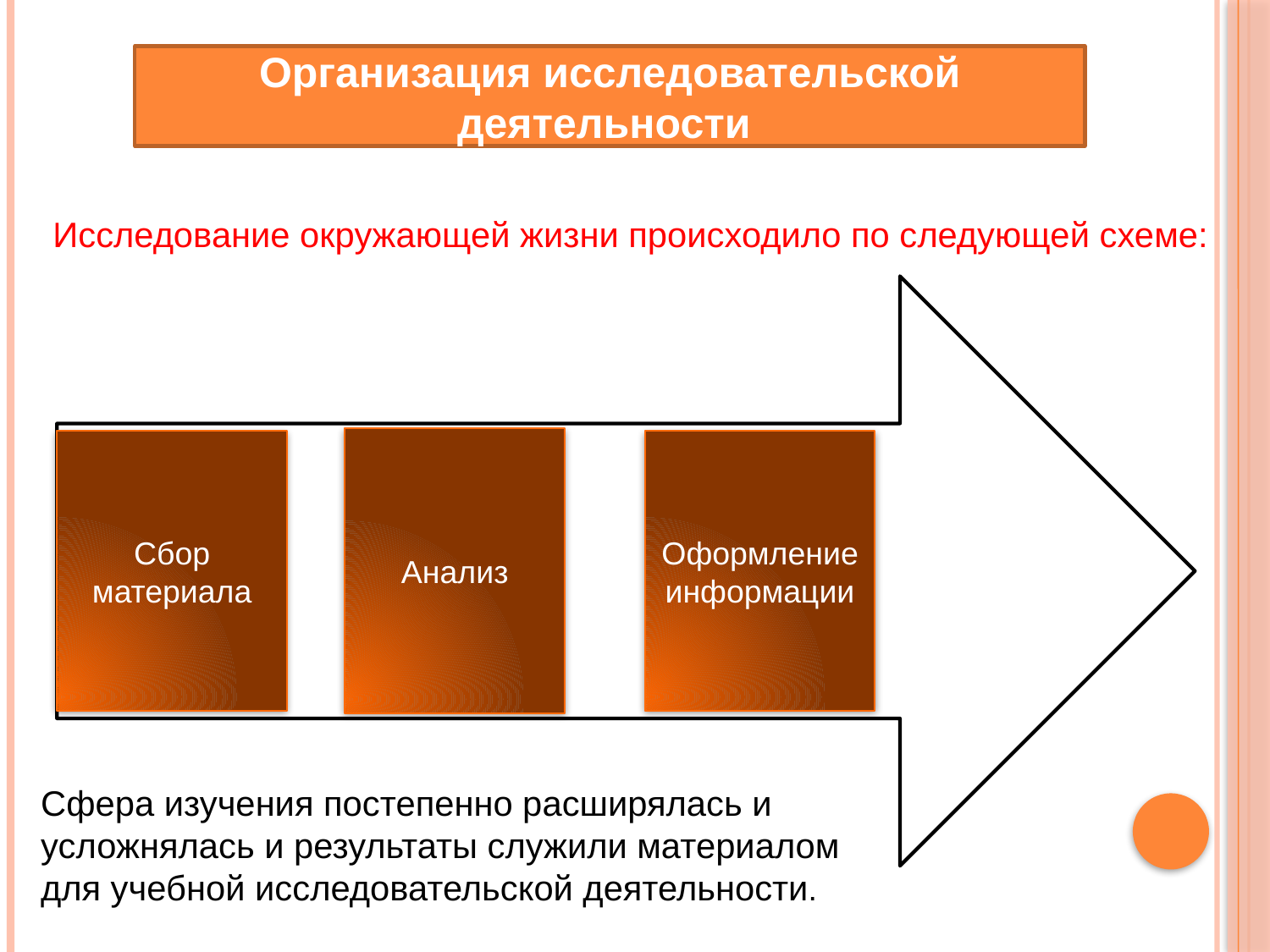

Организация исследовательской деятельности
 Исследование окружающей жизни происходило по следующей схеме:

Анализ
Сбор материала
Оформление информации
Сфера изучения постепенно расширялась и усложнялась и результаты служили материалом для учебной исследовательской деятельности.